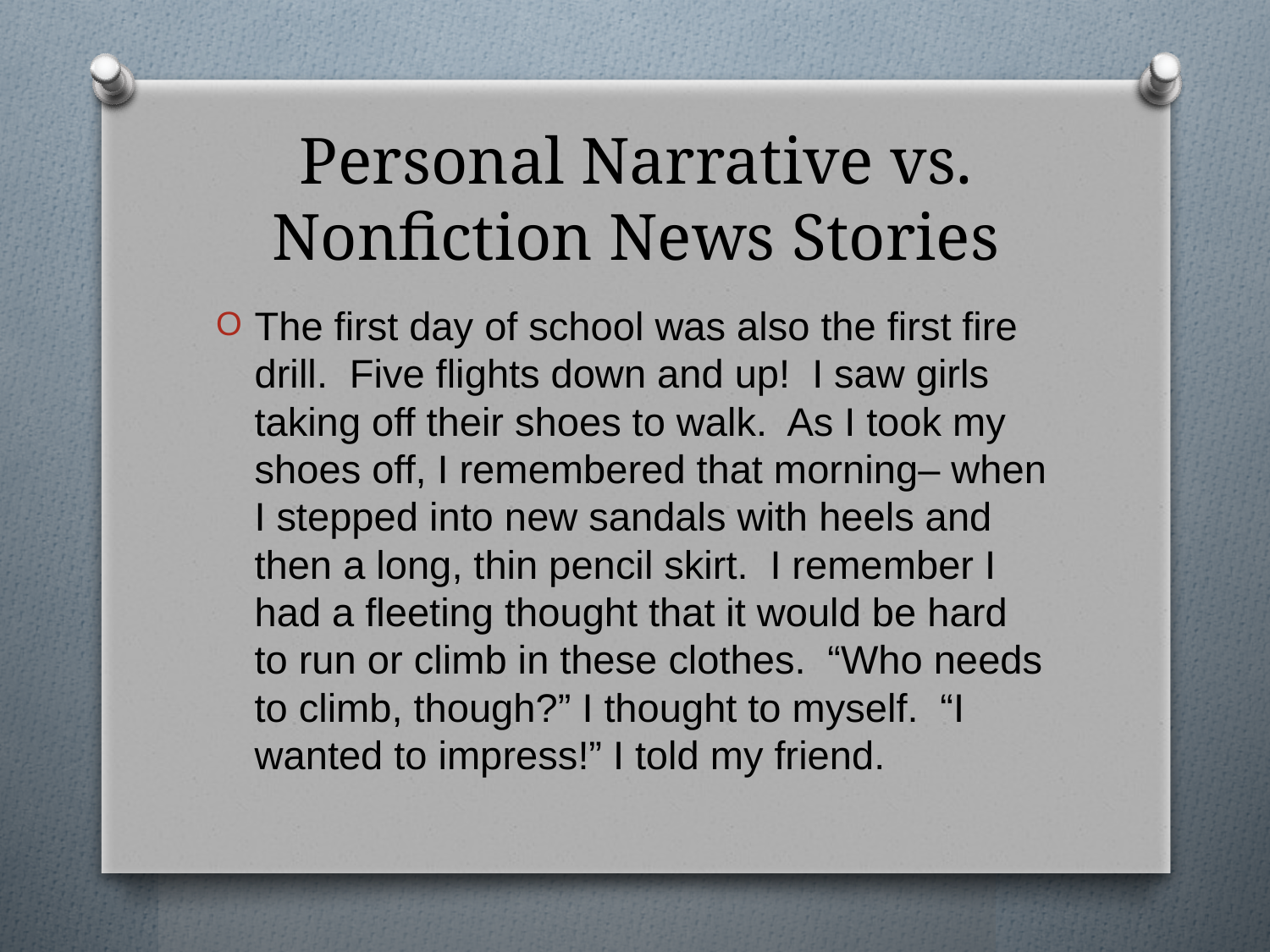

# Personal Narrative vs. Nonfiction News Stories
The first day of school was also the first fire drill.  Five flights down and up!  I saw girls taking off their shoes to walk.  As I took my shoes off, I remembered that morning– when I stepped into new sandals with heels and then a long, thin pencil skirt.  I remember I had a fleeting thought that it would be hard to run or climb in these clothes.  “Who needs to climb, though?” I thought to myself.  “I wanted to impress!” I told my friend.